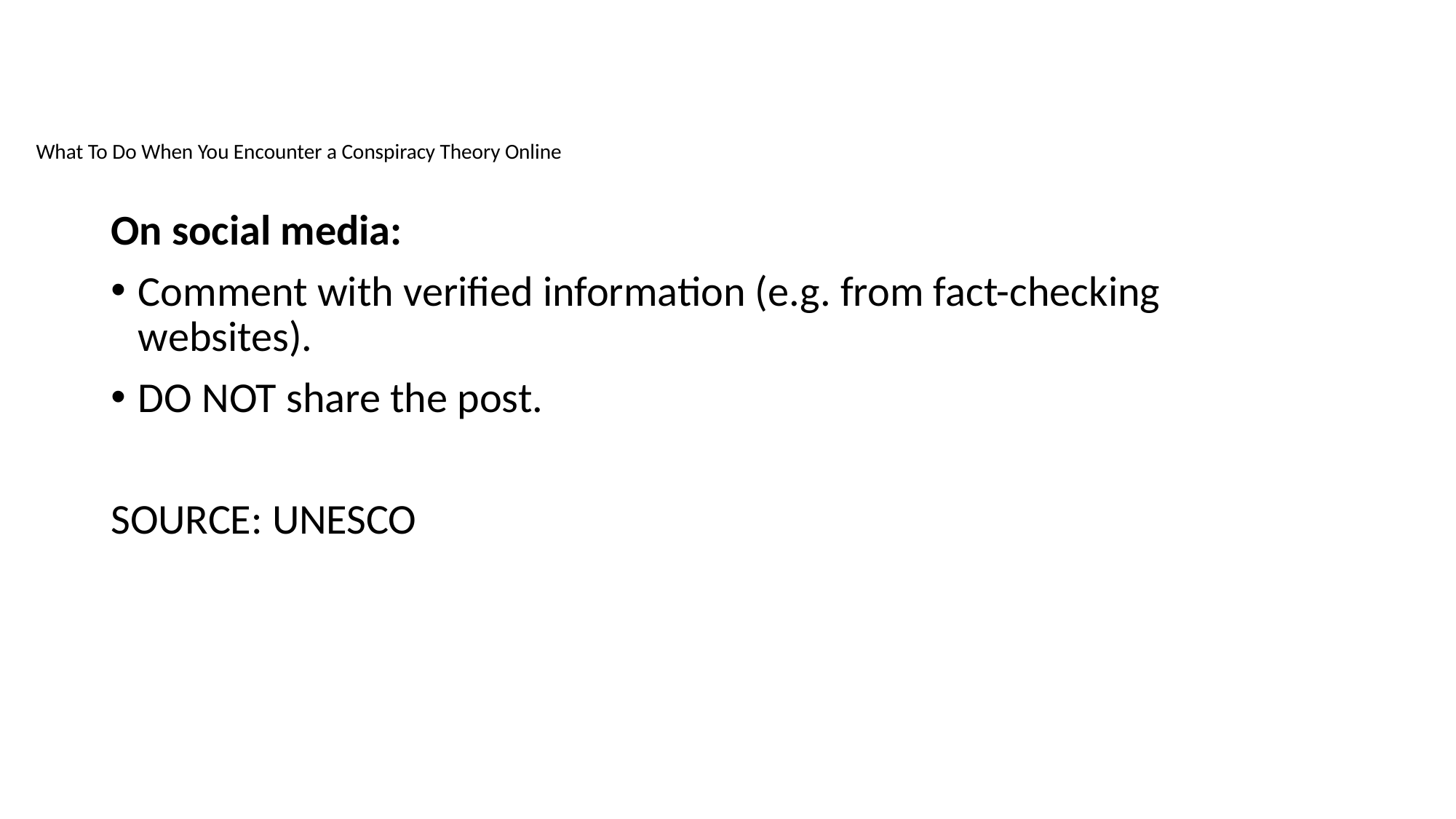

# What To Do When You Encounter a Conspiracy Theory Online
On social media:
Comment with verified information (e.g. from fact-checking websites).
DO NOT share the post.

SOURCE: UNESCO